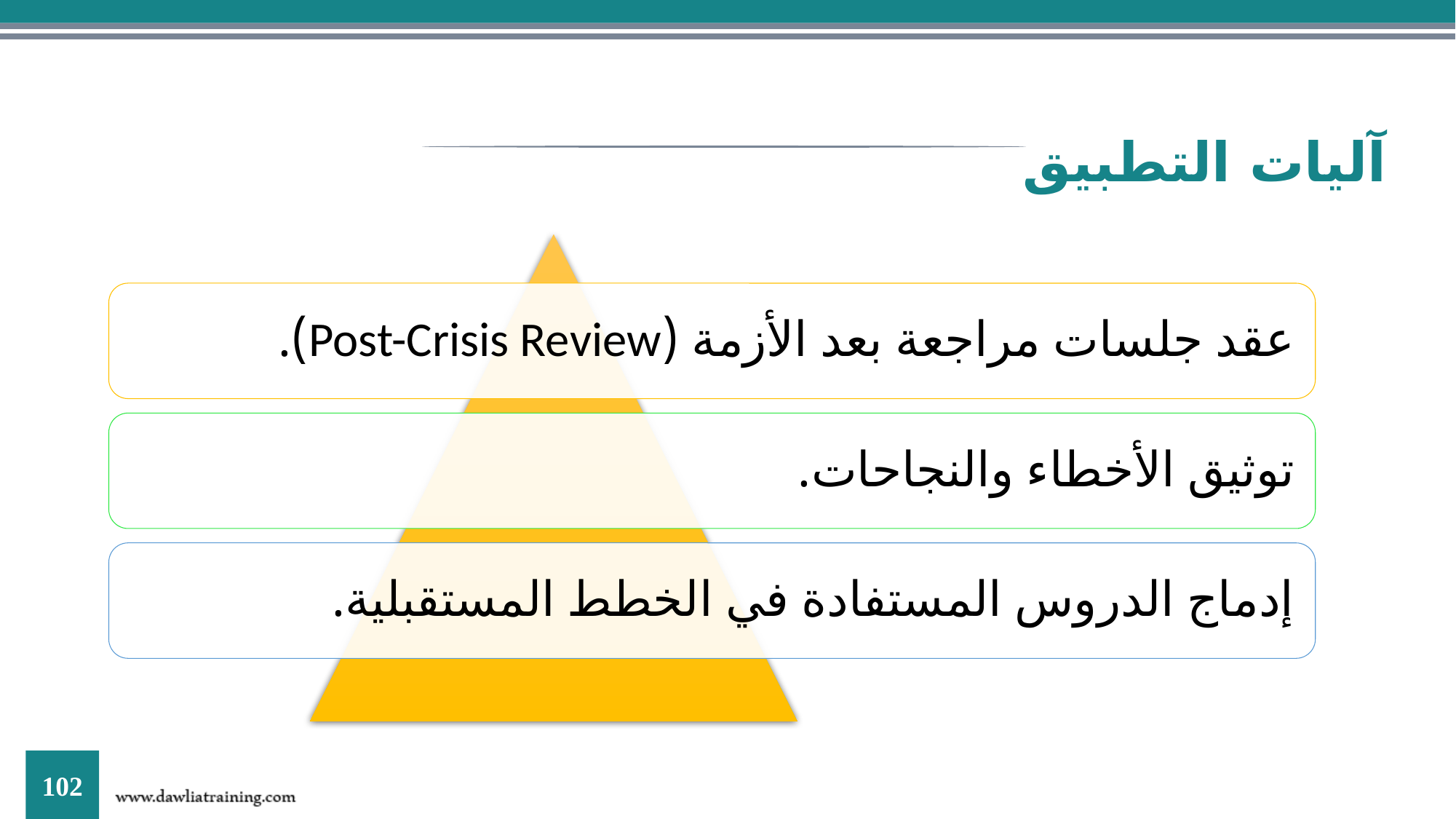

آليات التطبيق
عقد جلسات مراجعة بعد الأزمة (Post-Crisis Review).
توثيق الأخطاء والنجاحات.
إدماج الدروس المستفادة في الخطط المستقبلية.